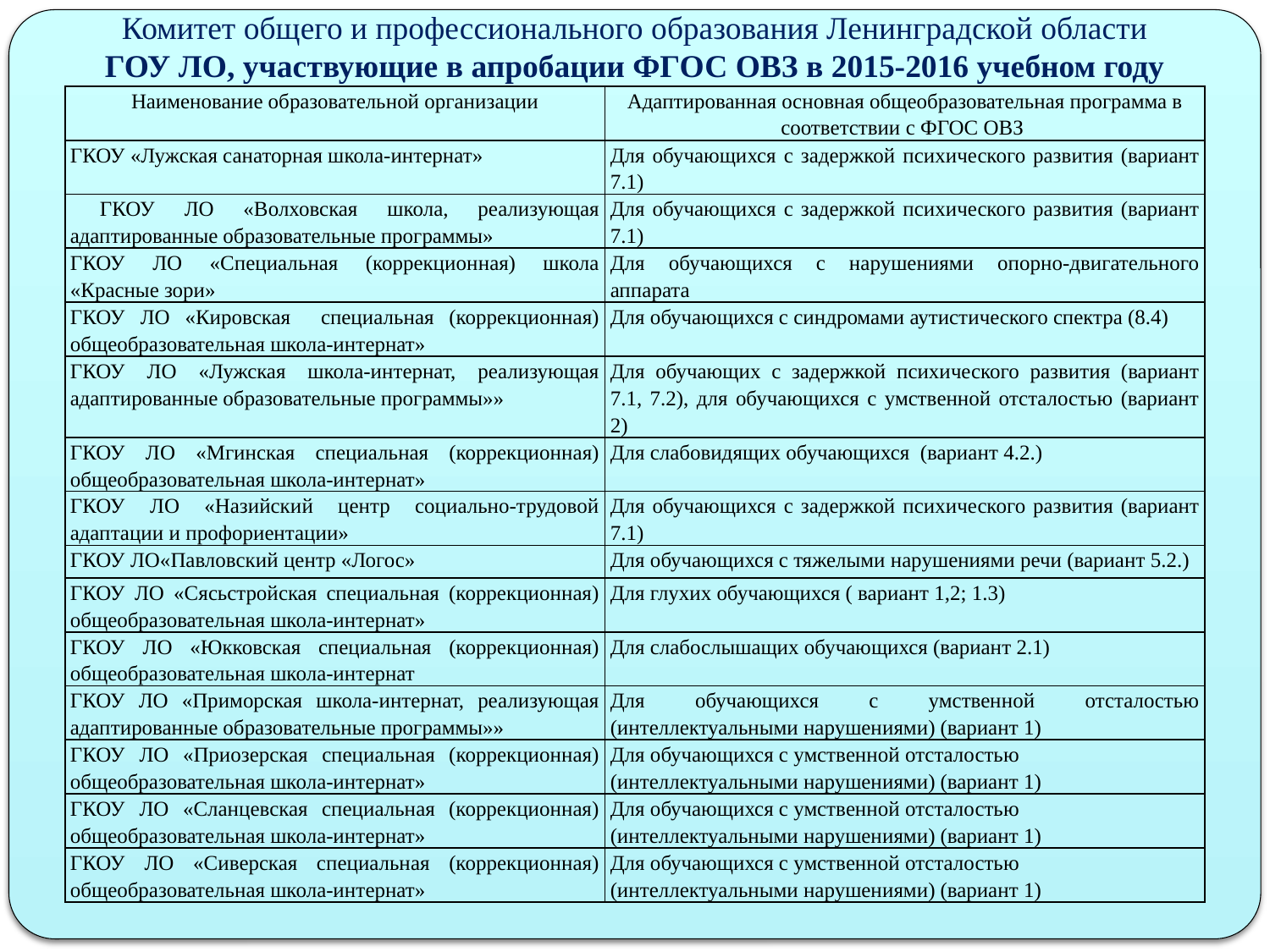

Комитет общего и профессионального образования Ленинградской области
ГОУ ЛО, участвующие в апробации ФГОС ОВЗ в 2015-2016 учебном году
| Наименование образовательной организации | Адаптированная основная общеобразовательная программа в соответствии с ФГОС ОВЗ |
| --- | --- |
| ГКОУ «Лужская санаторная школа-интернат» | Для обучающихся с задержкой психического развития (вариант 7.1) |
| ГКОУ ЛО «Волховская школа, реализующая адаптированные образовательные программы» | Для обучающихся с задержкой психического развития (вариант 7.1) |
| ГКОУ ЛО «Специальная (коррекционная) школа «Красные зори» | Для обучающихся с нарушениями опорно-двигательного аппарата |
| ГКОУ ЛО «Кировская специальная (коррекционная) общеобразовательная школа-интернат» | Для обучающихся с синдромами аутистического спектра (8.4) |
| ГКОУ ЛО «Лужская школа-интернат, реализующая адаптированные образовательные программы»» | Для обучающих с задержкой психического развития (вариант 7.1, 7.2), для обучающихся с умственной отсталостью (вариант 2) |
| ГКОУ ЛО «Мгинская специальная (коррекционная) общеобразовательная школа-интернат» | Для слабовидящих обучающихся (вариант 4.2.) |
| ГКОУ ЛО «Назийский центр социально-трудовой адаптации и профориентации» | Для обучающихся с задержкой психического развития (вариант 7.1) |
| ГКОУ ЛО«Павловский центр «Логос» | Для обучающихся с тяжелыми нарушениями речи (вариант 5.2.) |
| ГКОУ ЛО «Сясьстройская специальная (коррекционная) общеобразовательная школа-интернат» | Для глухих обучающихся ( вариант 1,2; 1.3) |
| ГКОУ ЛО «Юкковская специальная (коррекционная) общеобразовательная школа-интернат | Для слабослышащих обучающихся (вариант 2.1) |
| ГКОУ ЛО «Приморская школа-интернат, реализующая адаптированные образовательные программы»» | Для обучающихся с умственной отсталостью (интеллектуальными нарушениями) (вариант 1) |
| ГКОУ ЛО «Приозерская специальная (коррекционная) общеобразовательная школа-интернат» | Для обучающихся с умственной отсталостью (интеллектуальными нарушениями) (вариант 1) |
| ГКОУ ЛО «Сланцевская специальная (коррекционная) общеобразовательная школа-интернат» | Для обучающихся с умственной отсталостью (интеллектуальными нарушениями) (вариант 1) |
| ГКОУ ЛО «Сиверская специальная (коррекционная) общеобразовательная школа-интернат» | Для обучающихся с умственной отсталостью (интеллектуальными нарушениями) (вариант 1) |